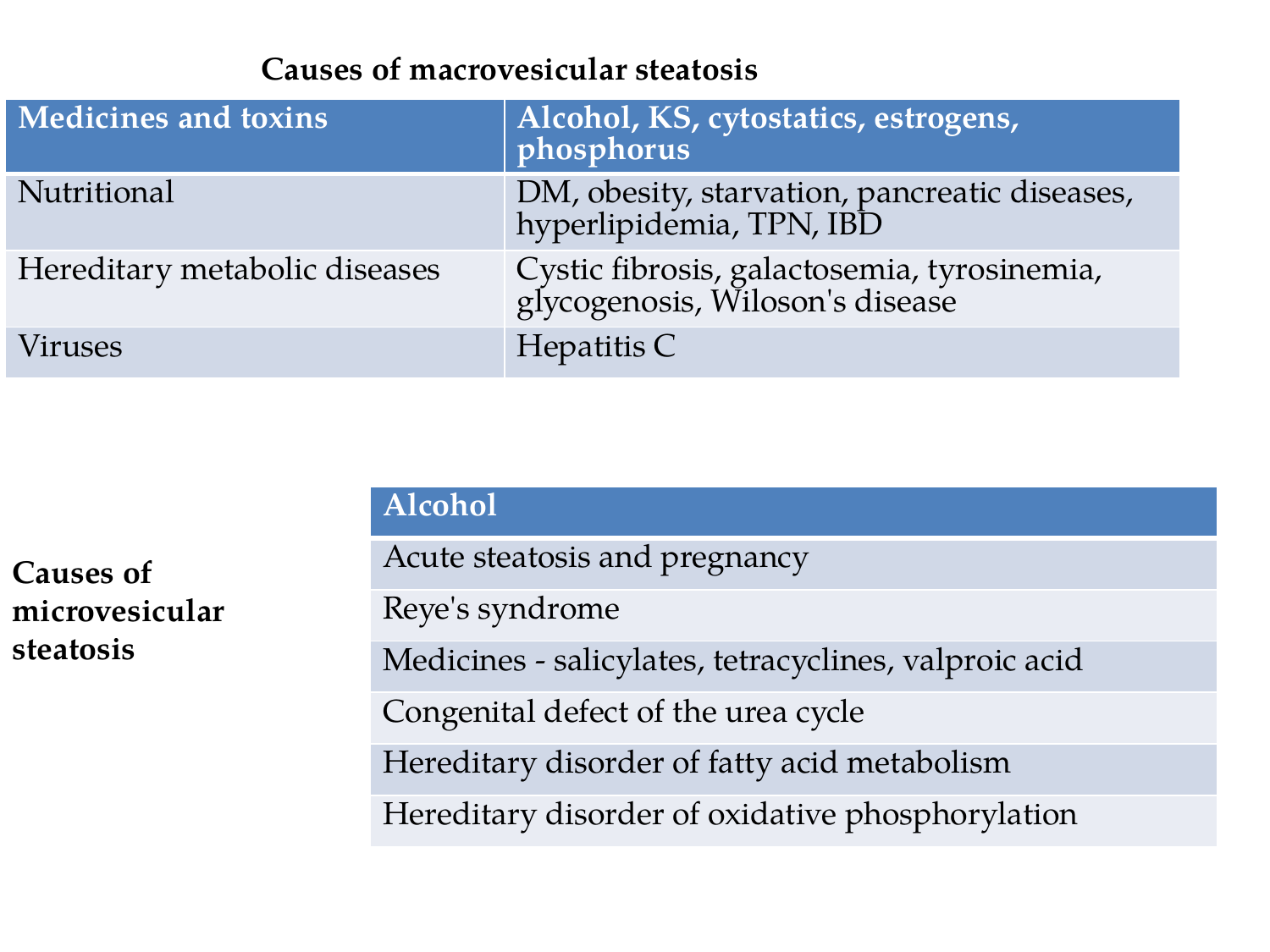

Causes of macrovesicular steatosis
| Medicines and toxins | Alcohol, KS, cytostatics, estrogens, phosphorus |
| --- | --- |
| Nutritional | DM, obesity, starvation, pancreatic diseases, hyperlipidemia, TPN, IBD |
| Hereditary metabolic diseases | Cystic fibrosis, galactosemia, tyrosinemia, glycogenosis, Wiloson's disease |
| Viruses | Hepatitis C |
| Alcohol |
| --- |
| Acute steatosis and pregnancy |
| Reye's syndrome |
| Medicines - salicylates, tetracyclines, valproic acid |
| Congenital defect of the urea cycle |
| Hereditary disorder of fatty acid metabolism |
| Hereditary disorder of oxidative phosphorylation |
Causes of microvesicular steatosis